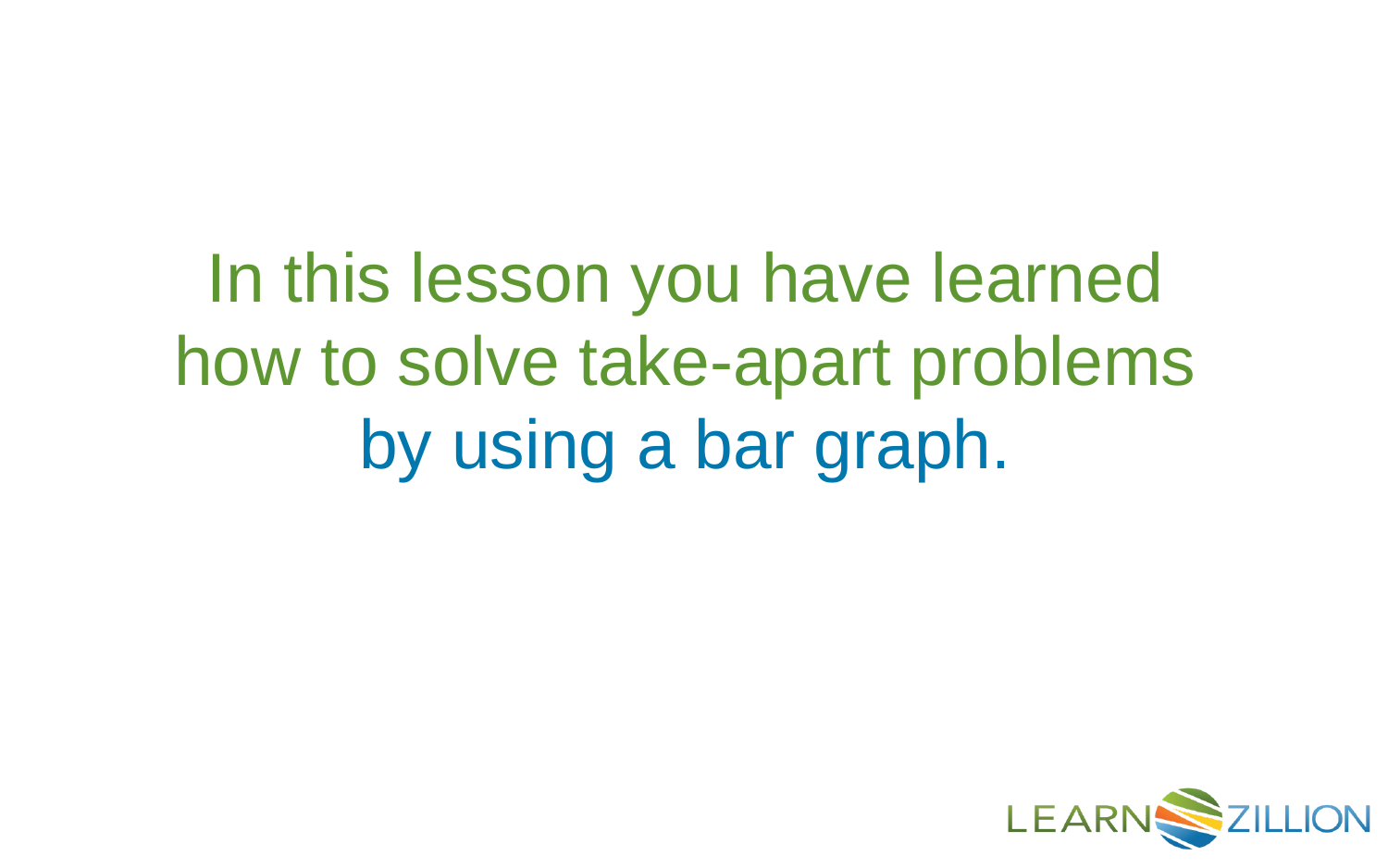

In this lesson you have learned how to solve take-apart problems by using a bar graph.